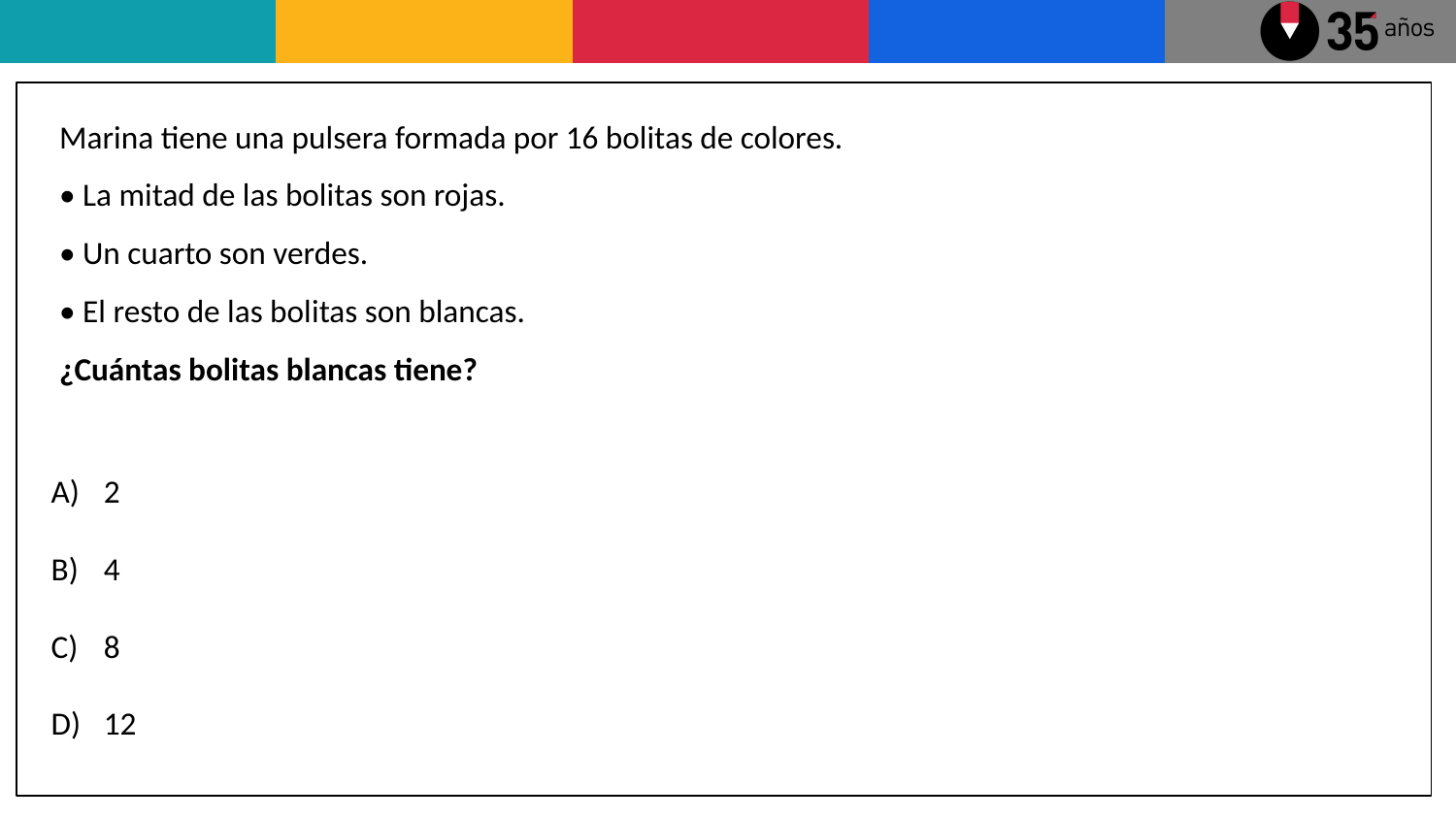

Marina tiene una pulsera formada por 16 bolitas de colores.
• La mitad de las bolitas son rojas.
• Un cuarto son verdes.
• El resto de las bolitas son blancas.
¿Cuántas bolitas blancas tiene?

2
4
8
12